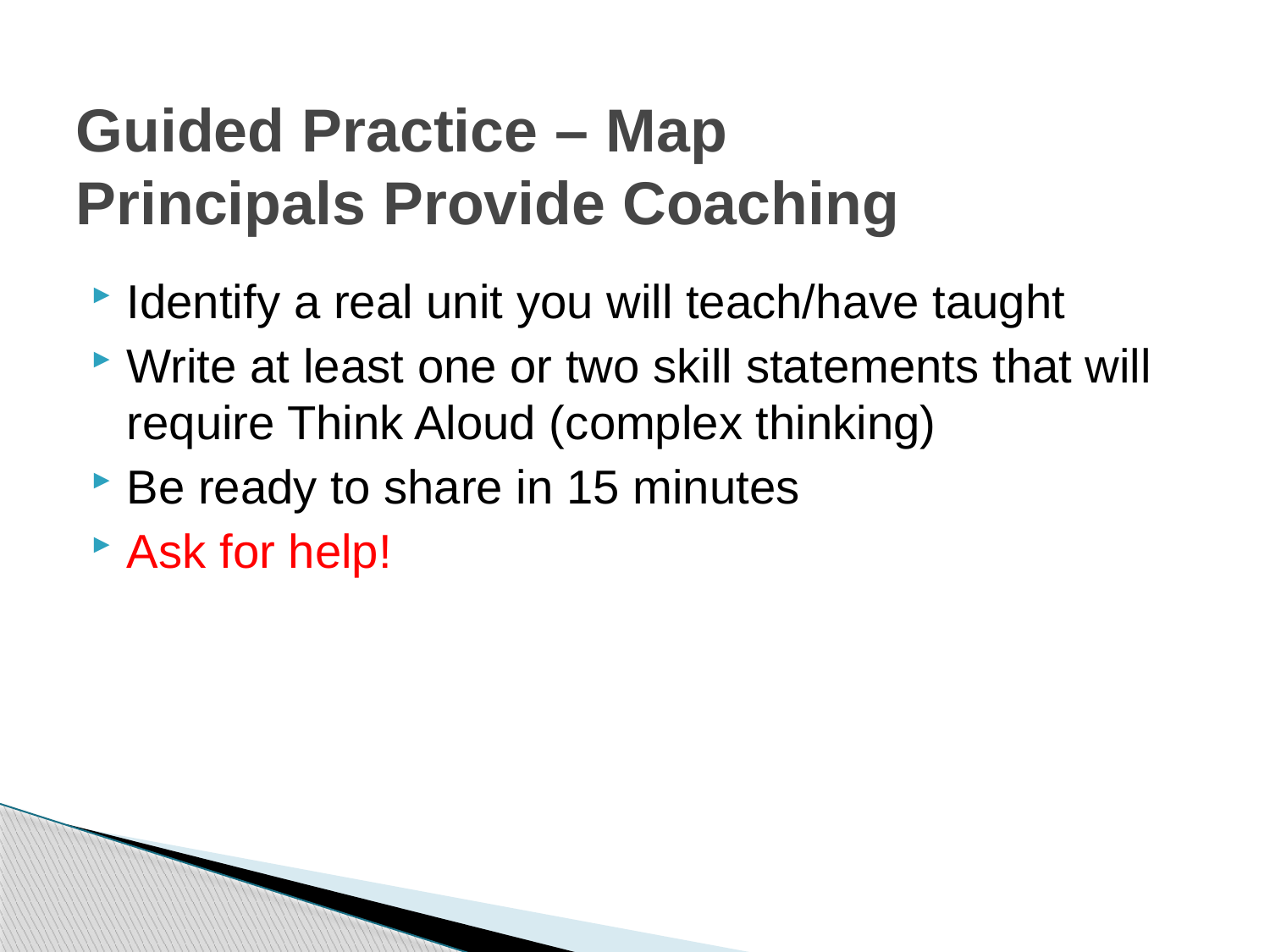

# Guided Practice – Map Principals Provide Coaching
Identify a real unit you will teach/have taught
Write at least one or two skill statements that will require Think Aloud (complex thinking)
Be ready to share in 15 minutes
Ask for help!